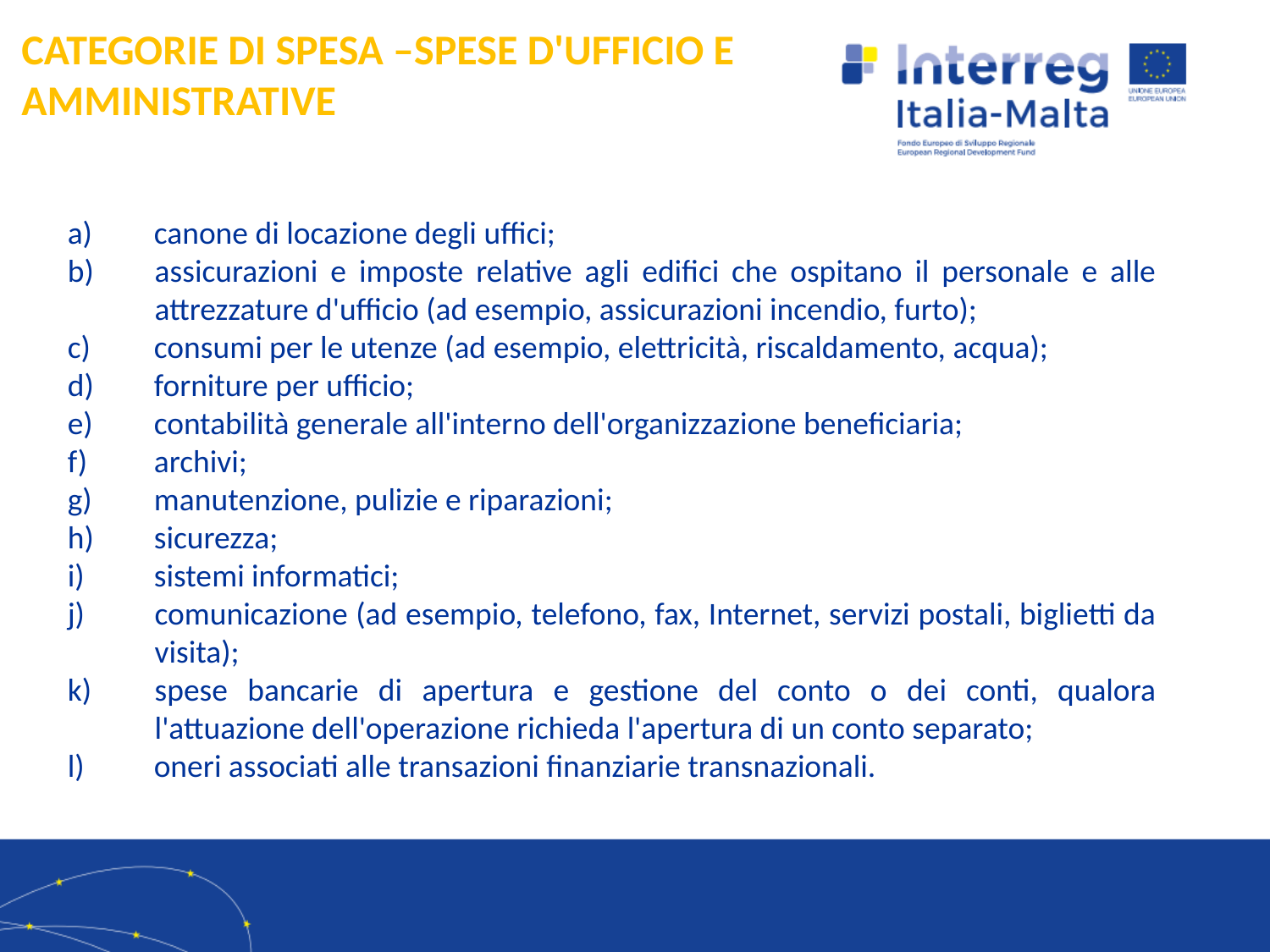

CATEGORIE DI SPESA –SPESE D'UFFICIO E AMMINISTRATIVE

a)	canone di locazione degli uffici;
b)	assicurazioni e imposte relative agli edifici che ospitano il personale e alle attrezzature d'ufficio (ad esempio, assicurazioni incendio, furto);
c)	consumi per le utenze (ad esempio, elettricità, riscaldamento, acqua);
d)	forniture per ufficio;
e)	contabilità generale all'interno dell'organizzazione beneficiaria;
f)	archivi;
g)	manutenzione, pulizie e riparazioni;
h)	sicurezza;
i)	sistemi informatici;
j)	comunicazione (ad esempio, telefono, fax, Internet, servizi postali, biglietti da visita);
k)	spese bancarie di apertura e gestione del conto o dei conti, qualora l'attuazione dell'operazione richieda l'apertura di un conto separato;
l)	oneri associati alle transazioni finanziarie transnazionali.